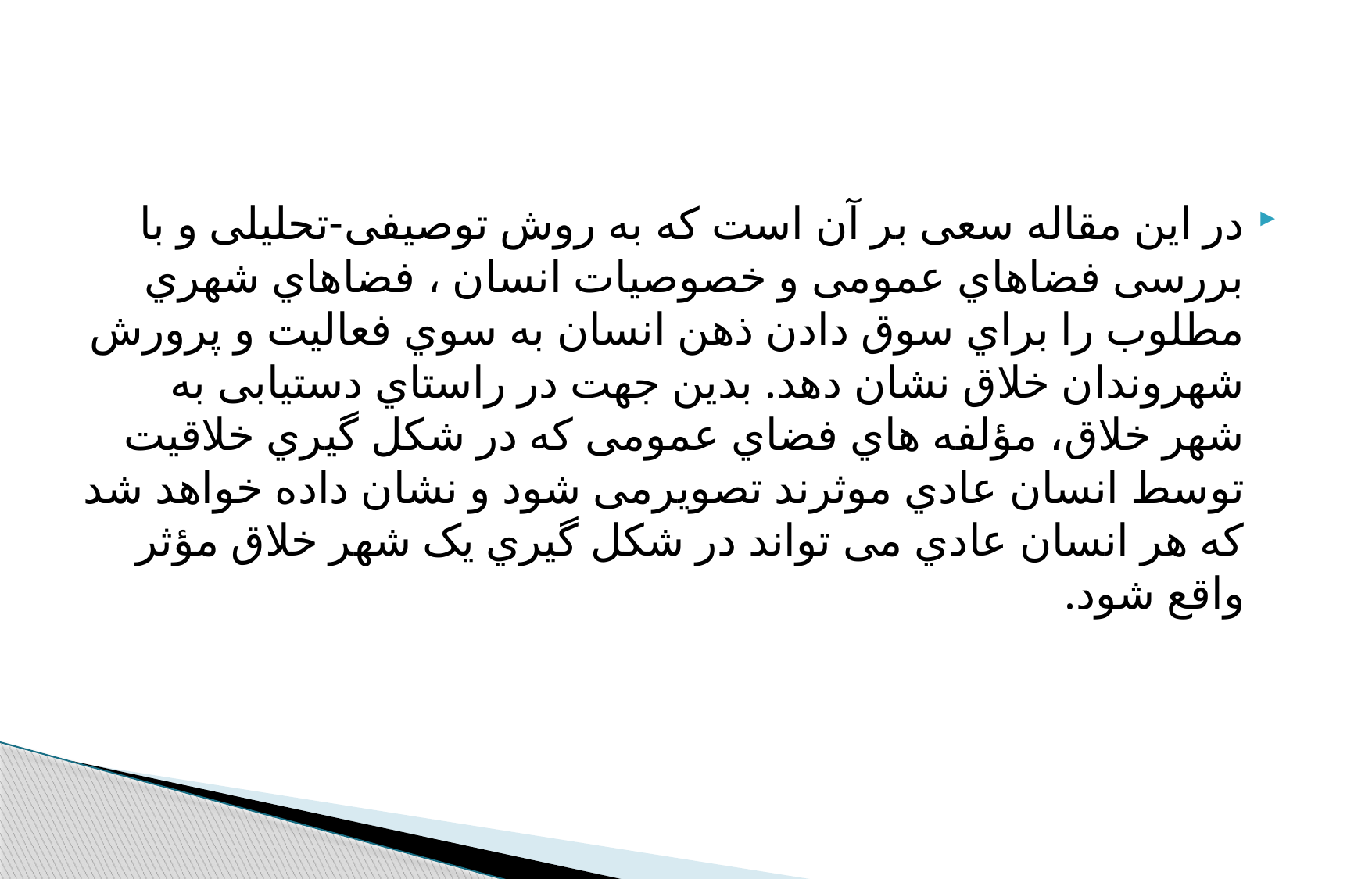

#
در این مقاله سعی بر آن است که به روش توصیفی-تحلیلی و با بررسی فضاهاي عمومی و خصوصیات انسان ، فضاهاي شهري مطلوب را براي سوق دادن ذهن انسان به سوي فعالیت و پرورش شهروندان خلاق نشان دهد. بدین جهت در راستاي دستیابی به شهر خلاق، مؤلفه هاي فضاي عمومی که در شکل گیري خلاقیت توسط انسان عادي موثرند تصویرمی شود و نشان داده خواهد شد که هر انسان عادي می تواند در شکل گیري یک شهر خلاق مؤثر واقع شود.